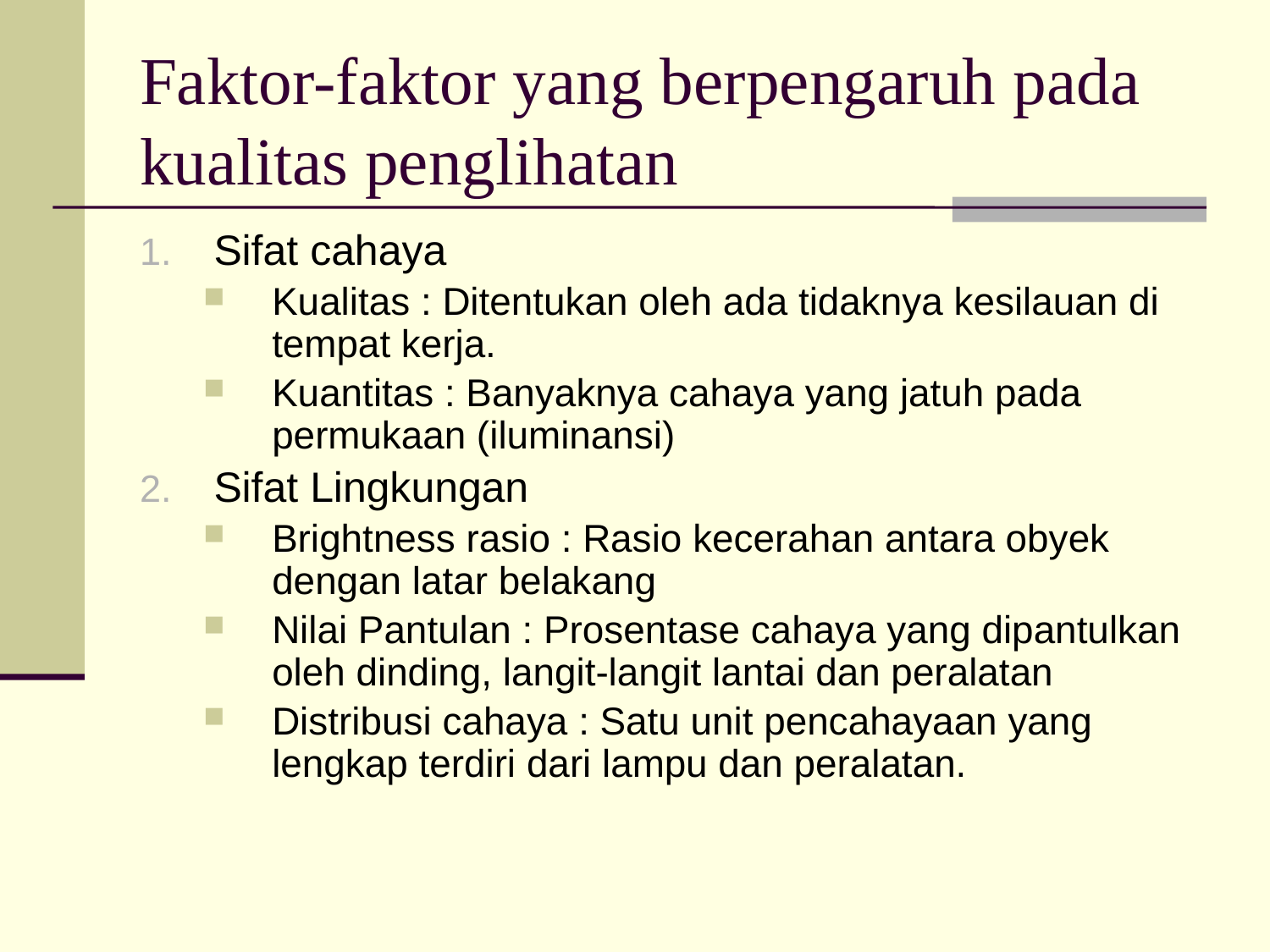

# Faktor-faktor yang berpengaruh pada kualitas penglihatan
Sifat cahaya
Kualitas : Ditentukan oleh ada tidaknya kesilauan di tempat kerja.
Kuantitas : Banyaknya cahaya yang jatuh pada permukaan (iluminansi)
Sifat Lingkungan
Brightness rasio : Rasio kecerahan antara obyek dengan latar belakang
Nilai Pantulan : Prosentase cahaya yang dipantulkan oleh dinding, langit-langit lantai dan peralatan
Distribusi cahaya : Satu unit pencahayaan yang lengkap terdiri dari lampu dan peralatan.